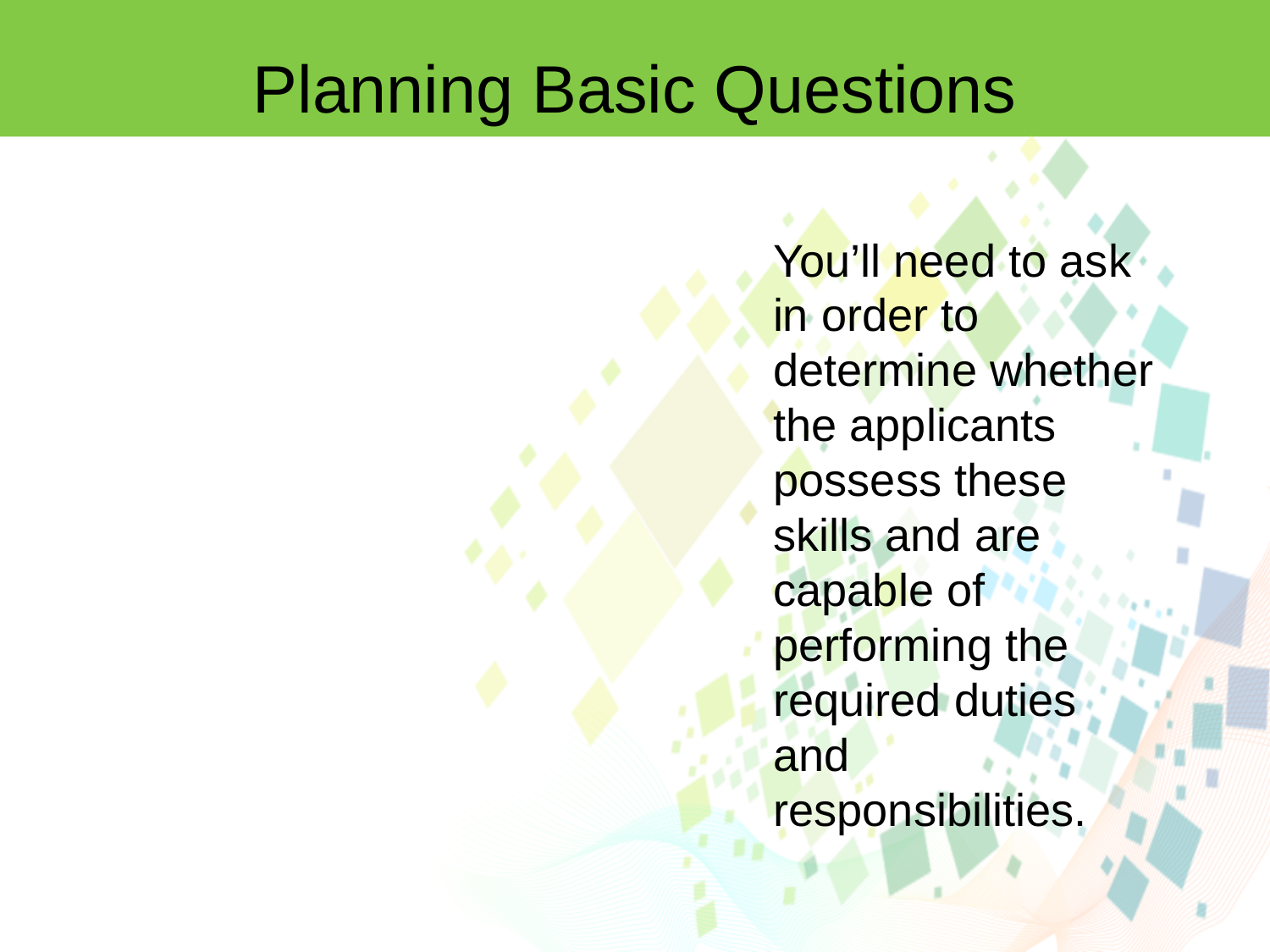

Planning Basic Questions
You’ll need to ask in order to determine whether the applicants possess these
skills and are capable of performing the required duties and responsibilities.